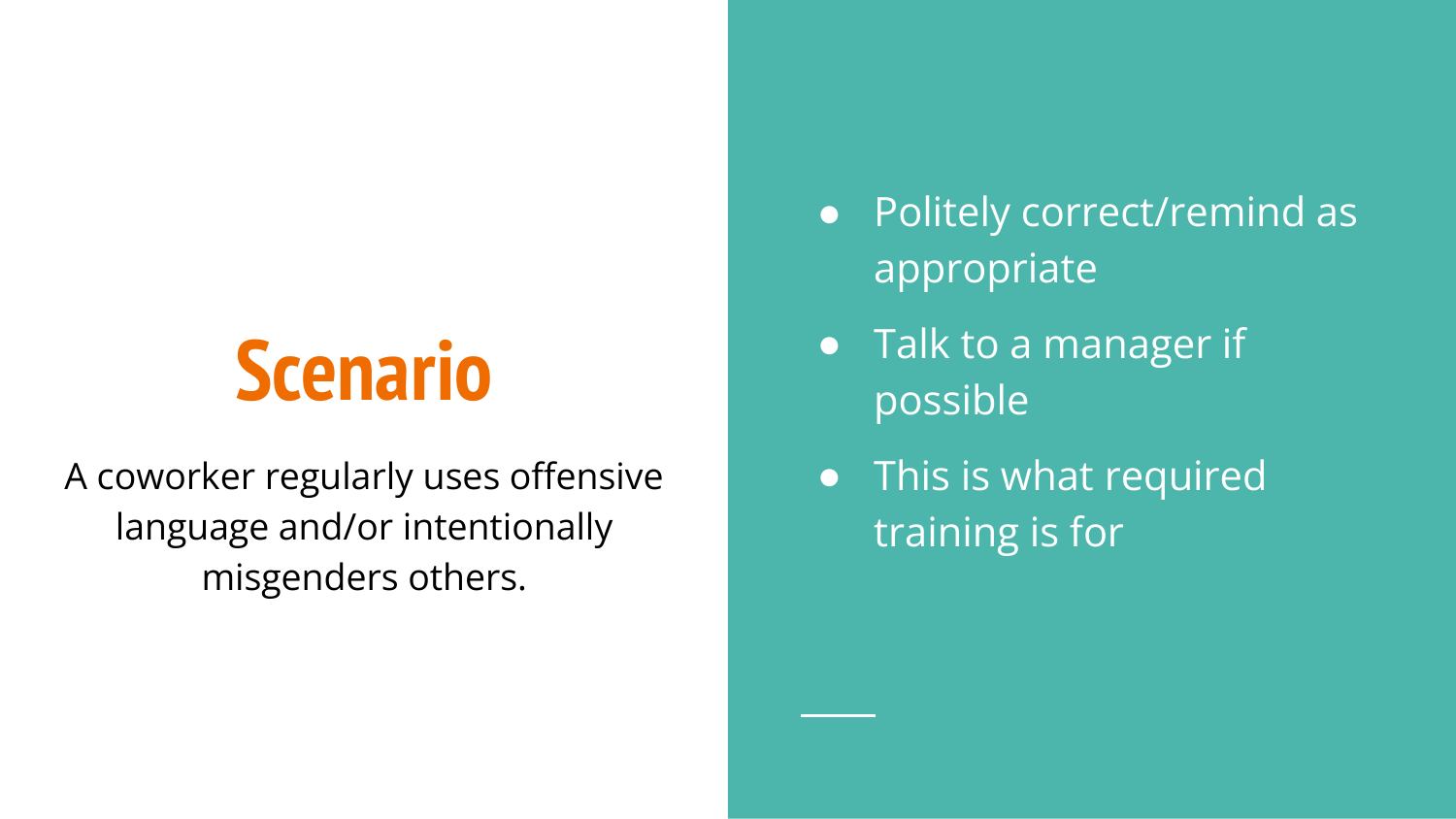

# Scenario
Politely correct/remind as appropriate
Talk to a manager if possible
This is what required training is for
A coworker regularly uses offensive language and/or intentionally misgenders others.